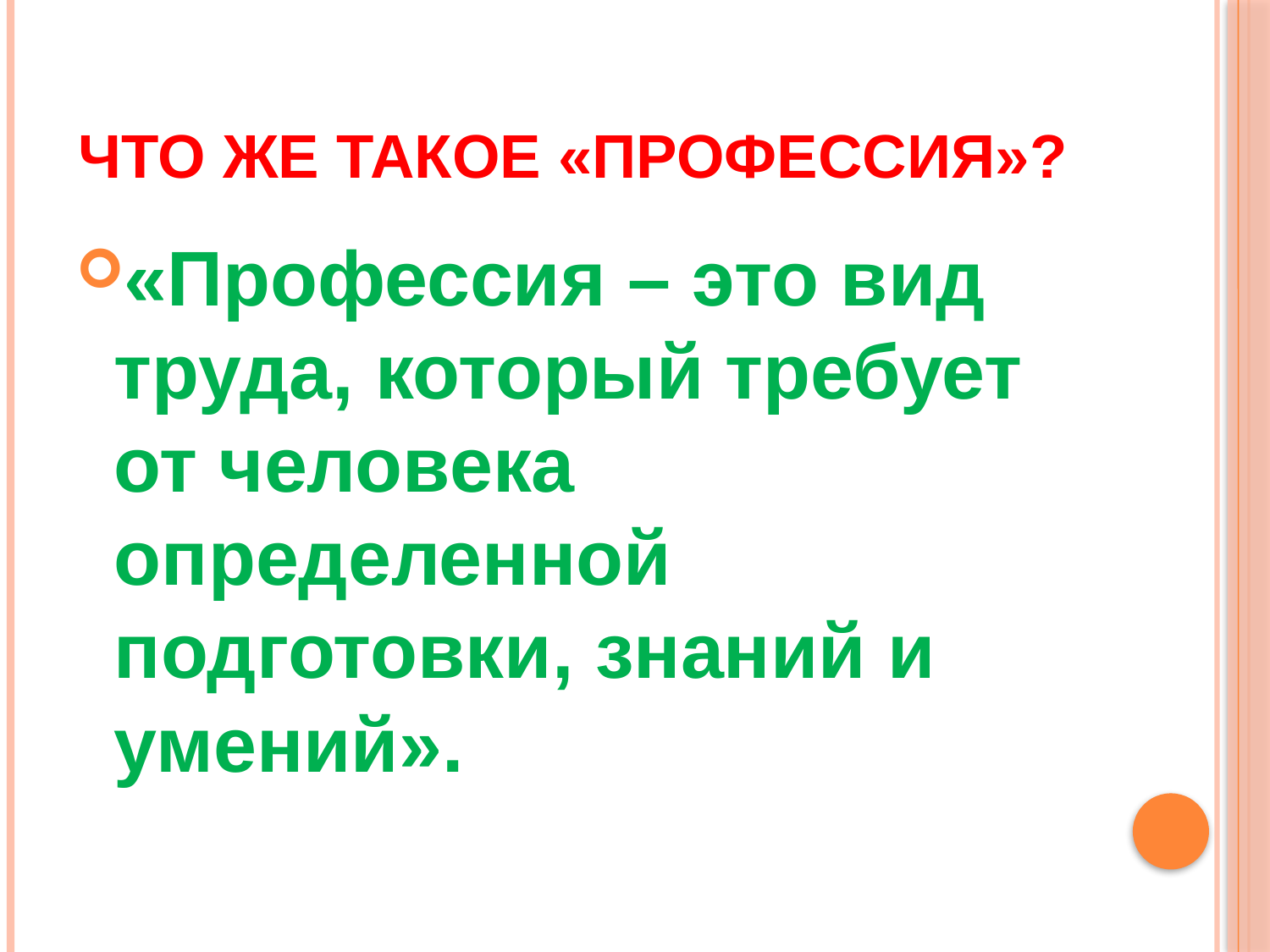

# Что же такое «профессия»?
«Профессия – это вид труда, который требует от человека определенной подготовки, знаний и умений».